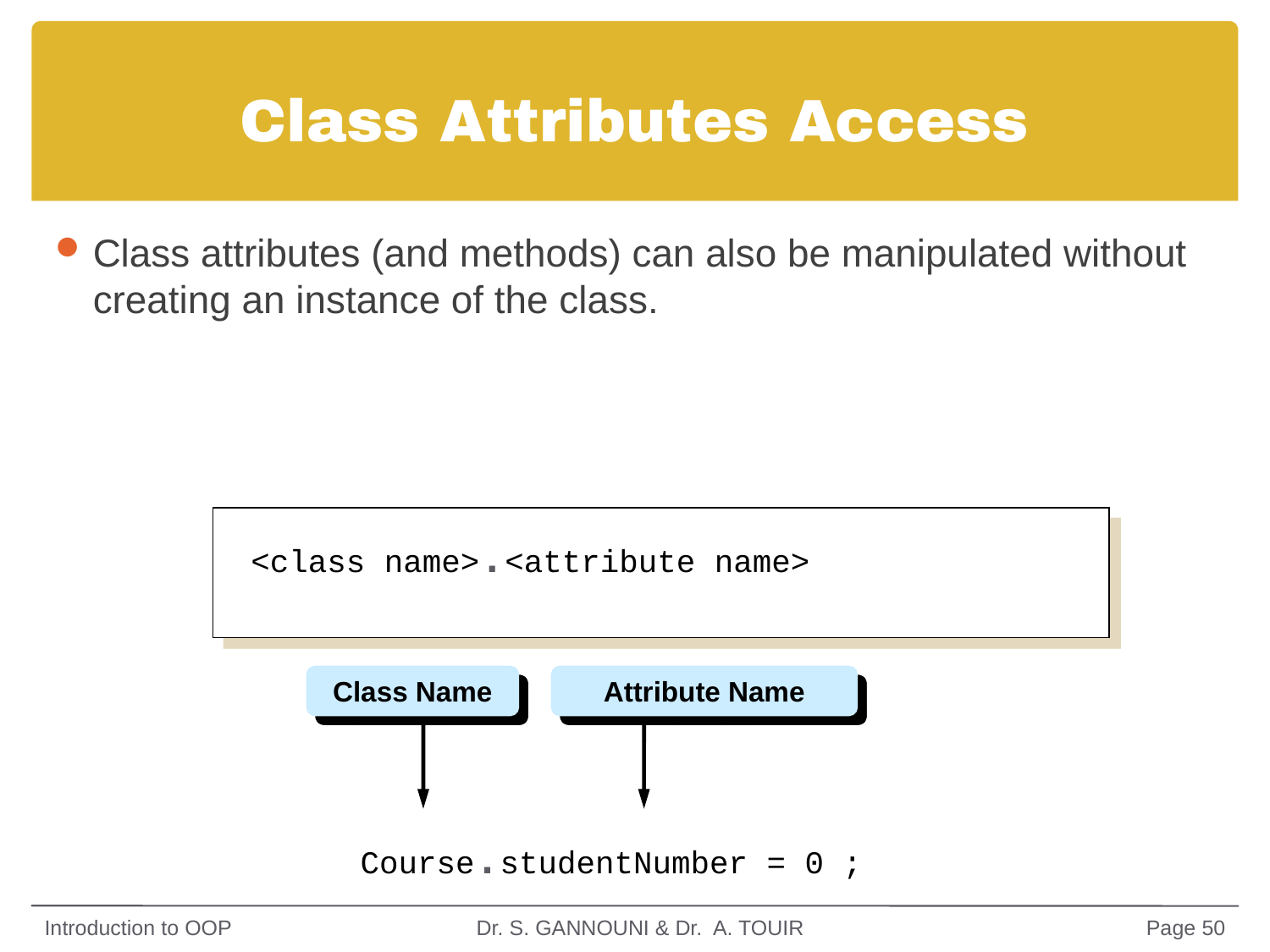

# Class Attributes Access
Class attributes (and methods) can also be manipulated without creating an instance of the class.

<class name>.<attribute name>
Class Name
Attribute Name

Course.studentNumber = 0 ;
Introduction to OOP
Dr. S. GANNOUNI & Dr.  A. TOUIR
Page 50